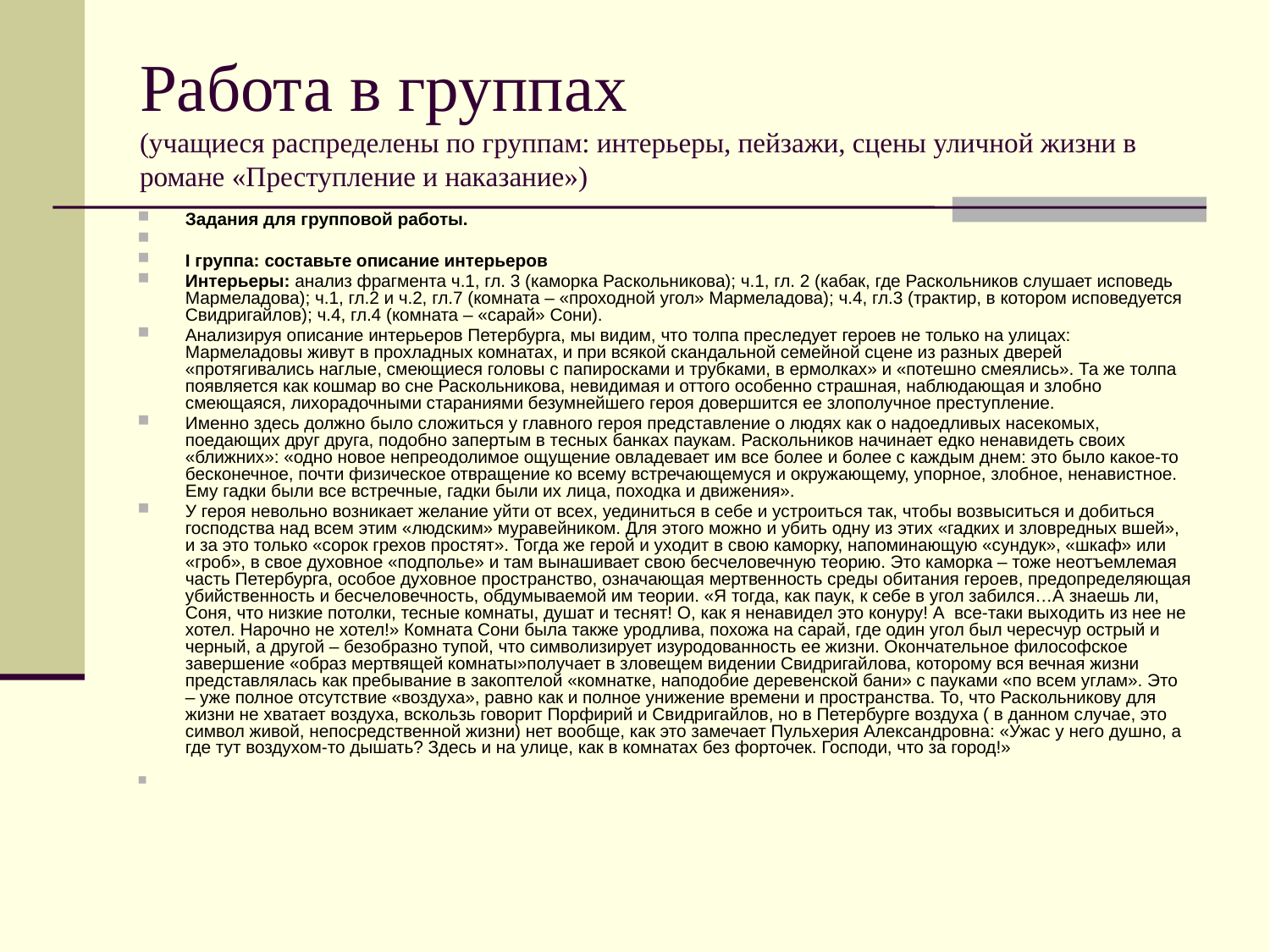

# Работа в группах (учащиеся распределены по группам: интерьеры, пейзажи, сцены уличной жизни в романе «Преступление и наказание»)
Задания для групповой работы.

I группа: составьте описание интерьеров
Интерьеры: анализ фрагмента ч.1, гл. 3 (каморка Раскольникова); ч.1, гл. 2 (кабак, где Раскольников слушает исповедь Мармеладова); ч.1, гл.2 и ч.2, гл.7 (комната – «проходной угол» Мармеладова); ч.4, гл.3 (трактир, в котором исповедуется Свидригайлов); ч.4, гл.4 (комната – «сарай» Сони).
Анализируя описание интерьеров Петербурга, мы видим, что толпа преследует героев не только на улицах: Мармеладовы живут в прохладных комнатах, и при всякой скандальной семейной сцене из разных дверей «протягивались наглые, смеющиеся головы с папиросками и трубками, в ермолках» и «потешно смеялись». Та же толпа появляется как кошмар во сне Раскольникова, невидимая и оттого особенно страшная, наблюдающая и злобно смеющаяся, лихорадочными стараниями безумнейшего героя довершится ее злополучное преступление.
Именно здесь должно было сложиться у главного героя представление о людях как о надоедливых насекомых, поедающих друг друга, подобно запертым в тесных банках паукам. Раскольников начинает едко ненавидеть своих «ближних»: «одно новое непреодолимое ощущение овладевает им все более и более с каждым днем: это было какое-то бесконечное, почти физическое отвращение ко всему встречающемуся и окружающему, упорное, злобное, ненавистное. Ему гадки были все встречные, гадки были их лица, походка и движения».
У героя невольно возникает желание уйти от всех, уединиться в себе и устроиться так, чтобы возвыситься и добиться господства над всем этим «людским» муравейником. Для этого можно и убить одну из этих «гадких и зловредных вшей», и за это только «сорок грехов простят». Тогда же герой и уходит в свою каморку, напоминающую «сундук», «шкаф» или «гроб», в свое духовное «подполье» и там вынашивает свою бесчеловечную теорию. Это каморка – тоже неотъемлемая часть Петербурга, особое духовное пространство, означающая мертвенность среды обитания героев, предопределяющая убийственность и бесчеловечность, обдумываемой им теории. «Я тогда, как паук, к себе в угол забился…А знаешь ли, Соня, что низкие потолки, тесные комнаты, душат и теснят! О, как я ненавидел это конуру! А  все-таки выходить из нее не хотел. Нарочно не хотел!» Комната Сони была также уродлива, похожа на сарай, где один угол был чересчур острый и черный, а другой – безобразно тупой, что символизирует изуродованность ее жизни. Окончательное философское завершение «образ мертвящей комнаты»получает в зловещем видении Свидригайлова, которому вся вечная жизни представлялась как пребывание в закоптелой «комнатке, наподобие деревенской бани» с пауками «по всем углам». Это – уже полное отсутствие «воздуха», равно как и полное унижение времени и пространства. То, что Раскольникову для жизни не хватает воздуха, вскользь говорит Порфирий и Свидригайлов, но в Петербурге воздуха ( в данном случае, это символ живой, непосредственной жизни) нет вообще, как это замечает Пульхерия Александровна: «Ужас у него душно, а где тут воздухом-то дышать? Здесь и на улице, как в комнатах без форточек. Господи, что за город!»